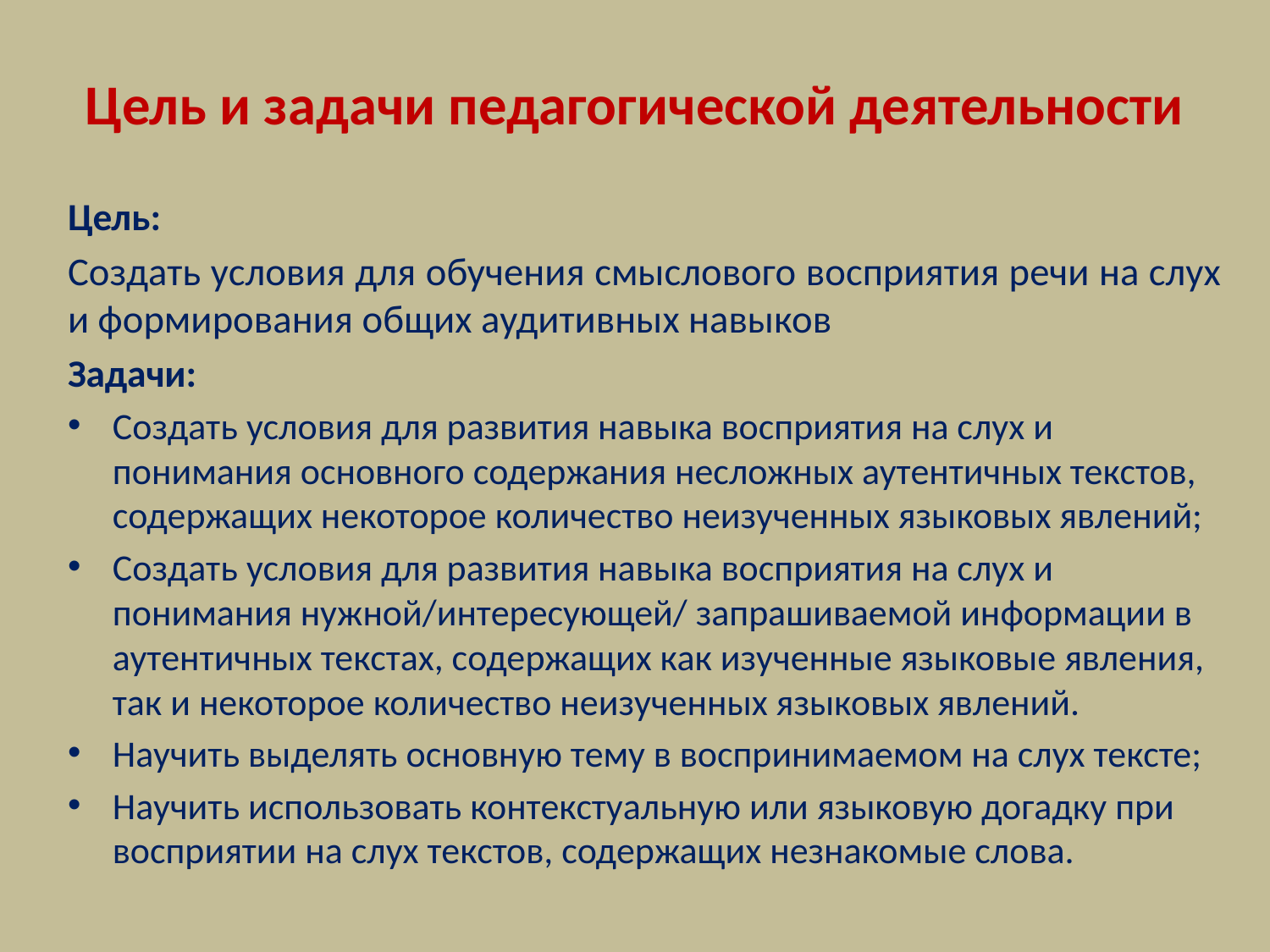

# Цель и задачи педагогической деятельности
Цель:
Создать условия для обучения смыслового восприятия речи на слух и формирования общих аудитивных навыков
Задачи:
Создать условия для развития навыка восприятия на слух и понимания основного содержания несложных аутентичных текстов, содержащих некоторое количество неизученных языковых явлений;
Создать условия для развития навыка восприятия на слух и понимания нужной/интересующей/ запрашиваемой информации в аутентичных текстах, содержащих как изученные языковые явления, так и некоторое количество неизученных языковых явлений.
Научить выделять основную тему в воспринимаемом на слух тексте;
Научить использовать контекстуальную или языковую догадку при восприятии на слух текстов, содержащих незнакомые слова.